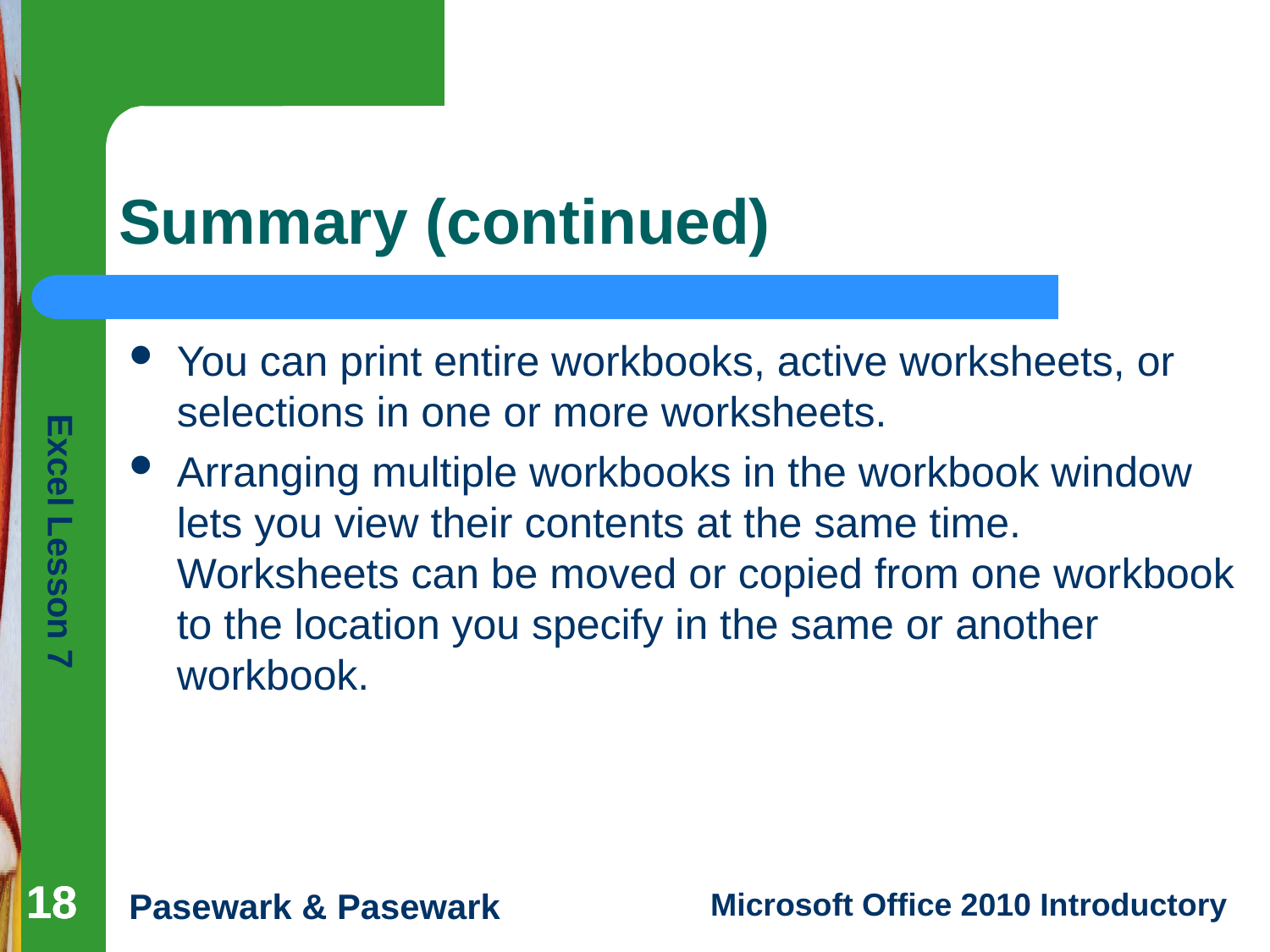

# Summary (continued)
You can print entire workbooks, active worksheets, or selections in one or more worksheets.
Arranging multiple workbooks in the workbook window lets you view their contents at the same time. Worksheets can be moved or copied from one workbook to the location you specify in the same or another workbook.
18
18
18